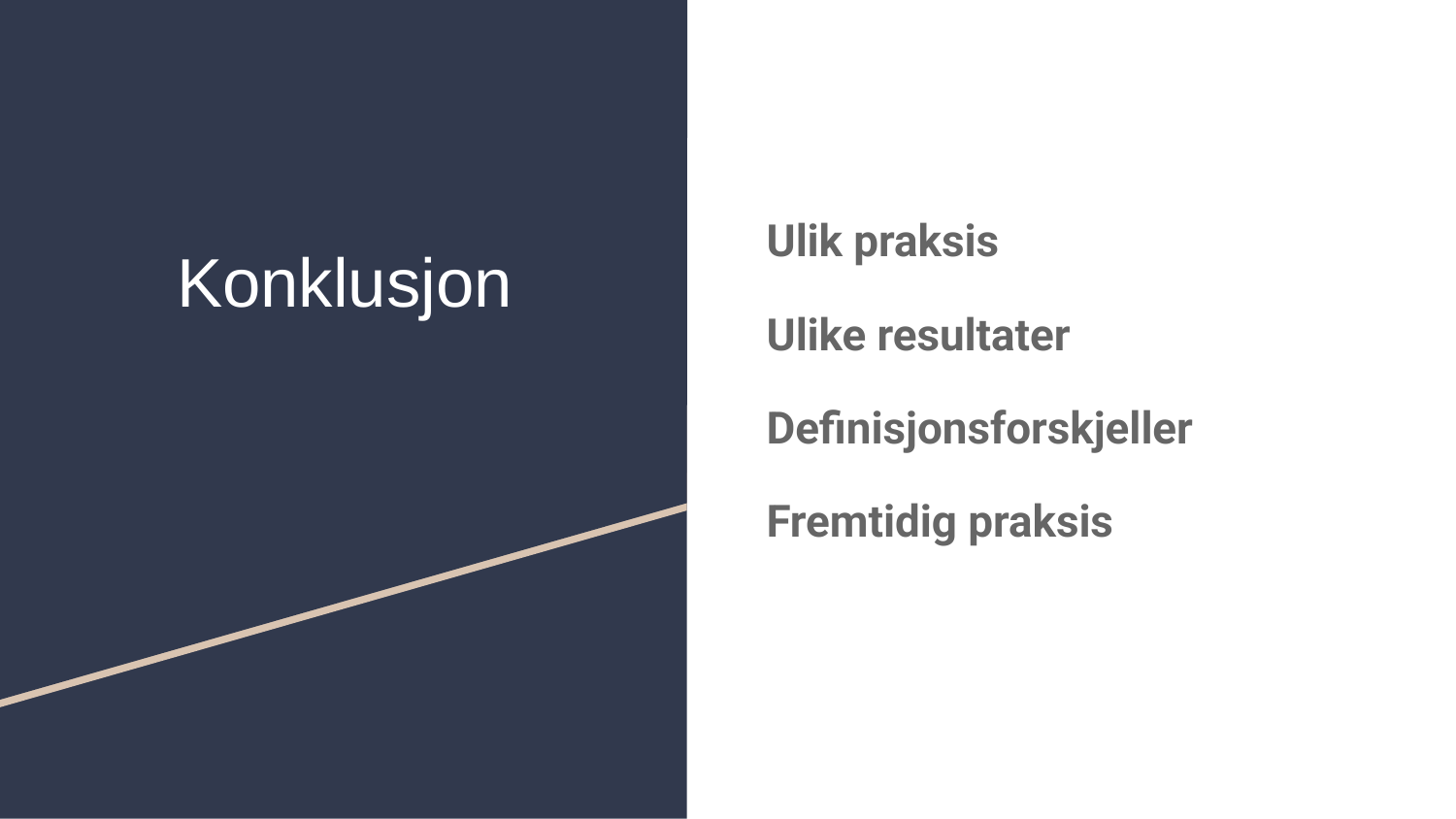

# Konklusjon

Ulik praksis
Ulike resultater
Definisjonsforskjeller
Fremtidig praksis